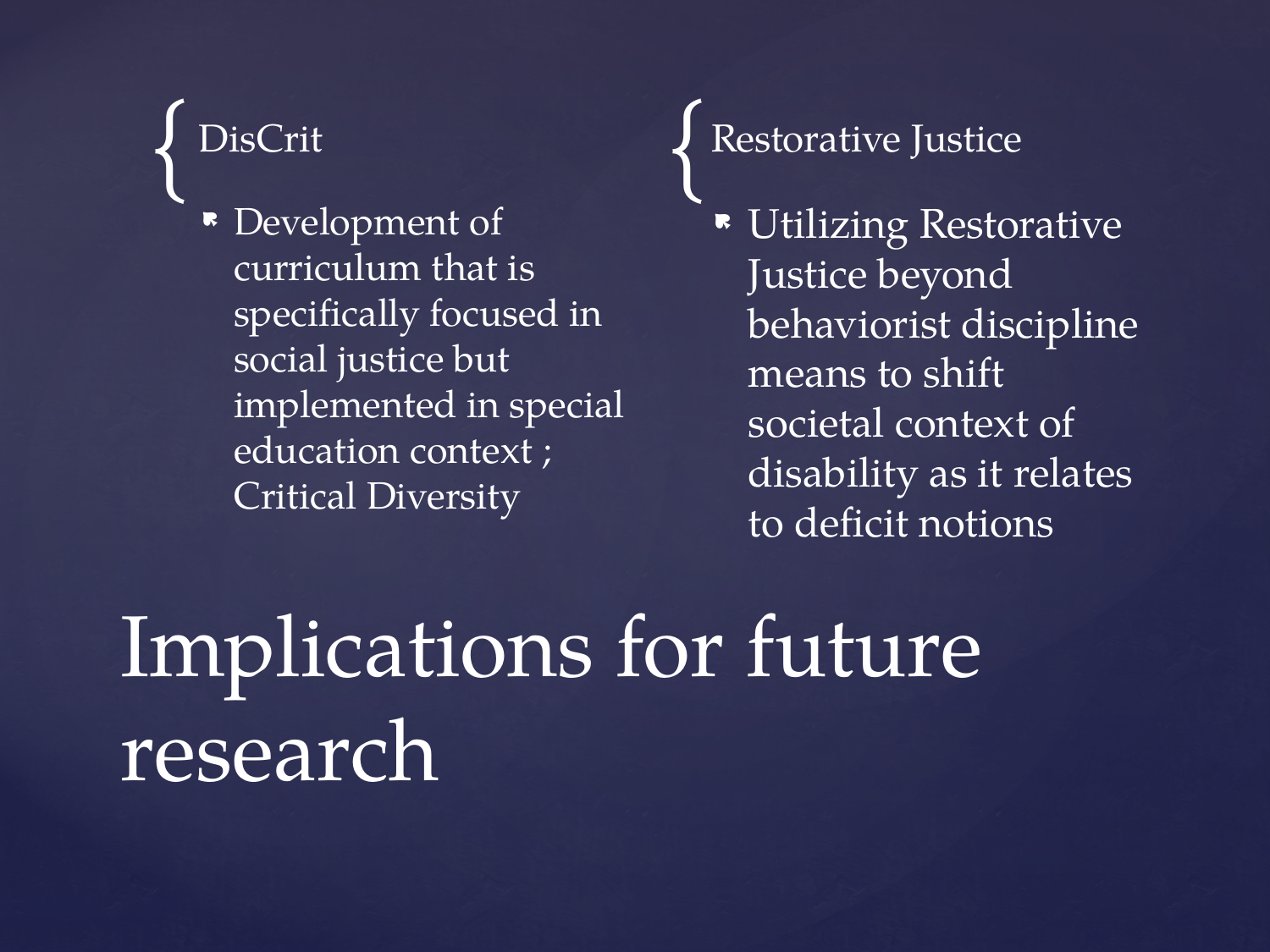

DisCrit
Restorative Justice
Development of curriculum that is specifically focused in social justice but implemented in special education context ; Critical Diversity
Utilizing Restorative Justice beyond behaviorist discipline means to shift societal context of disability as it relates to deficit notions
# Implications for future research